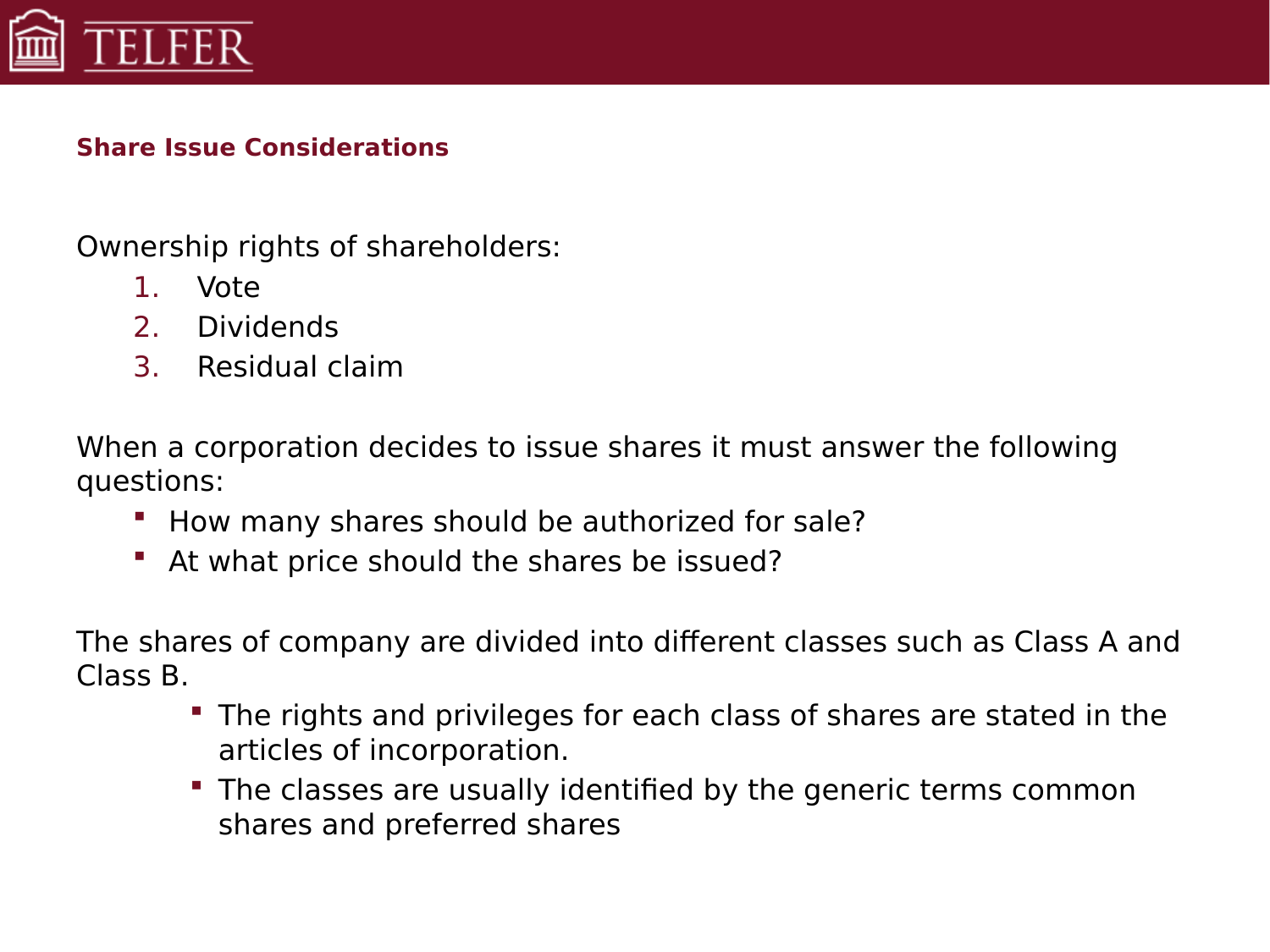

# Share Issue Considerations
Ownership rights of shareholders:
Vote
Dividends
Residual claim

When a corporation decides to issue shares it must answer the following questions:
How many shares should be authorized for sale?
At what price should the shares be issued?

The shares of company are divided into different classes such as Class A and Class B.
The rights and privileges for each class of shares are stated in the articles of incorporation.
The classes are usually identified by the generic terms common shares and preferred shares